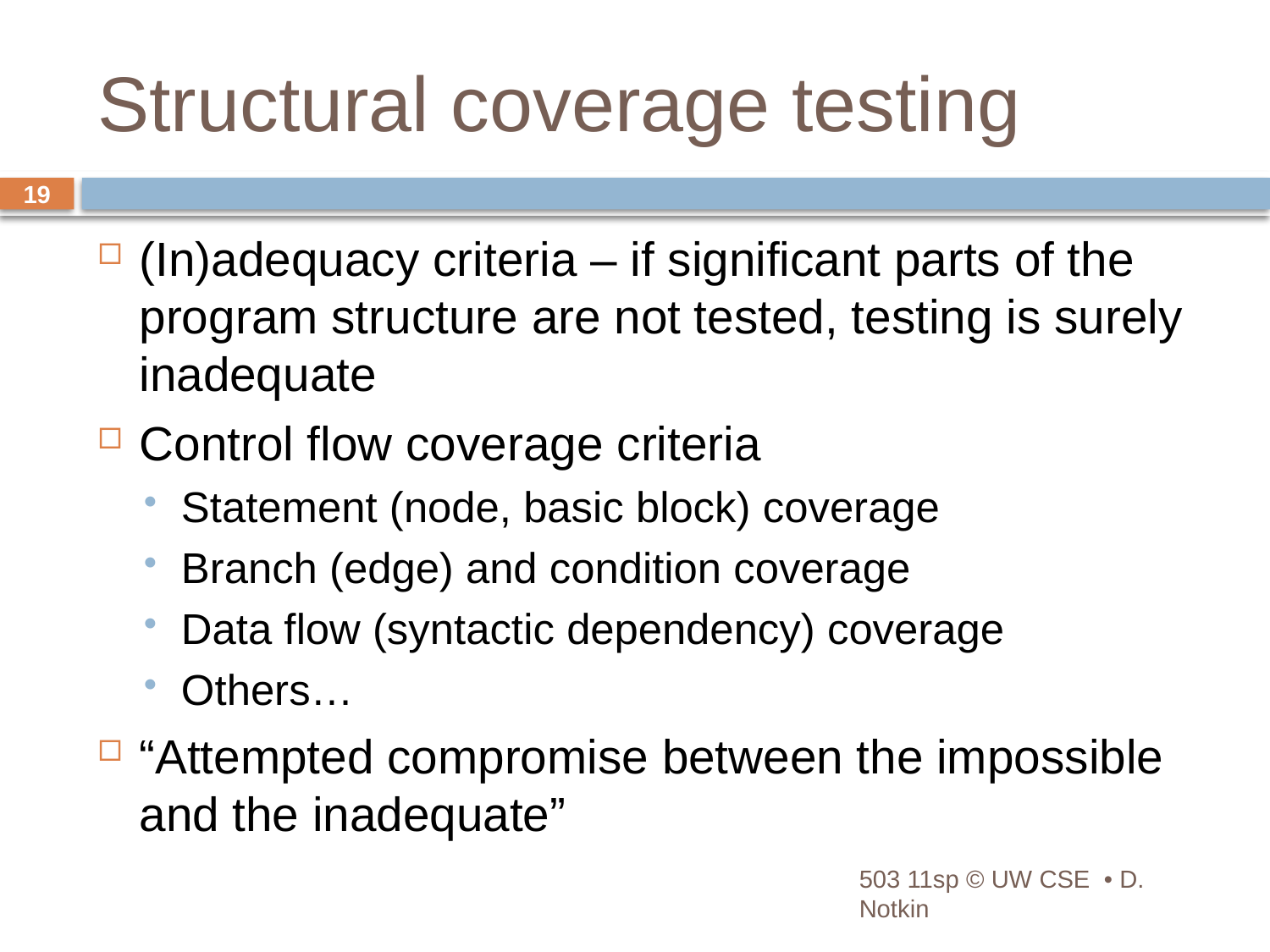

# Structural coverage testing
19
(In)adequacy criteria – if significant parts of the program structure are not tested, testing is surely inadequate
Control flow coverage criteria
Statement (node, basic block) coverage
Branch (edge) and condition coverage
Data flow (syntactic dependency) coverage
Others…
“Attempted compromise between the impossible and the inadequate”
503 11sp © UW CSE  • D. Notkin